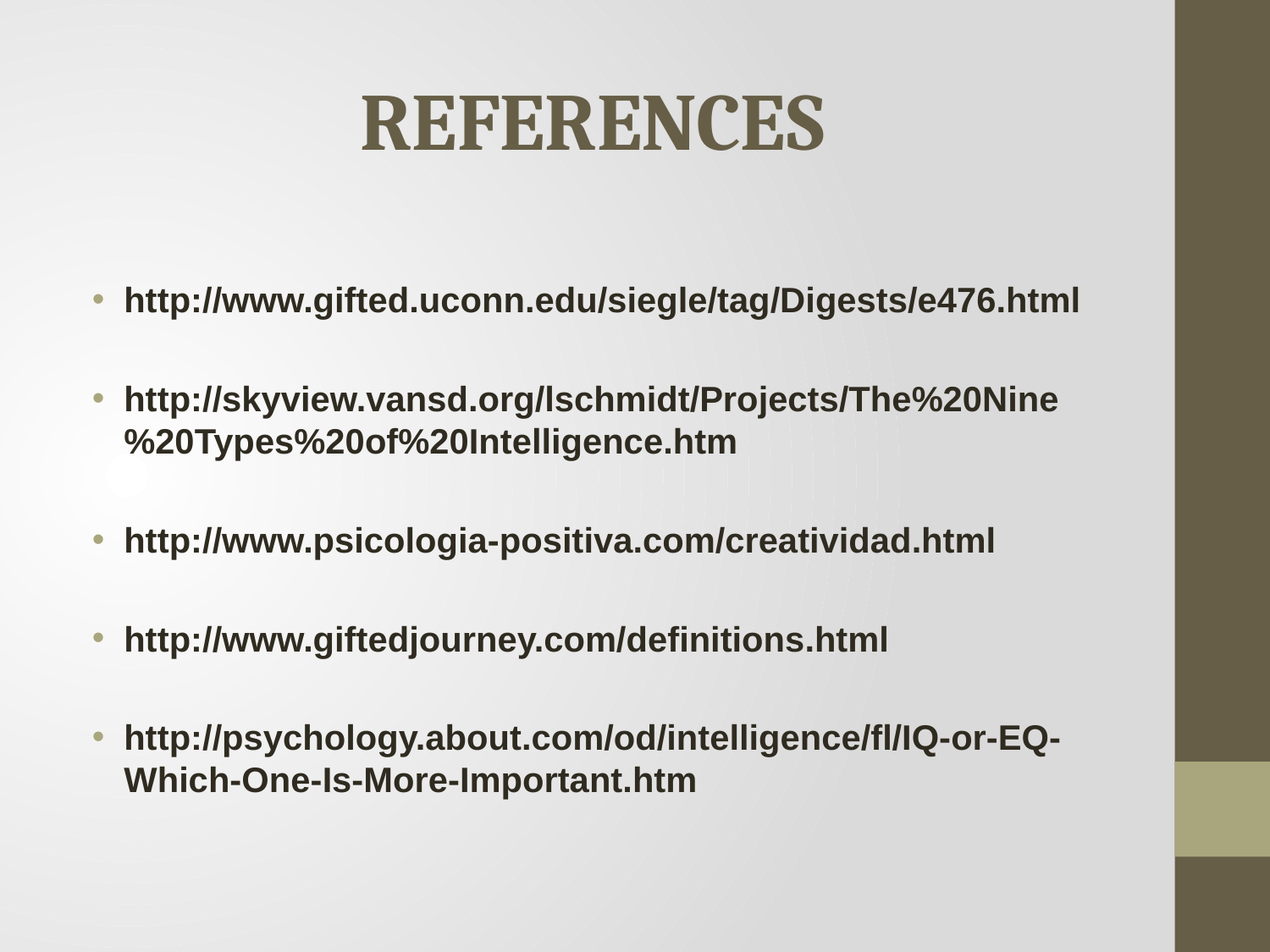

# REFERENCES

http://www.gifted.uconn.edu/siegle/tag/Digests/e476.html

http://skyview.vansd.org/lschmidt/Projects/The%20Nine%20Types%20of%20Intelligence.htm

http://www.psicologia-positiva.com/creatividad.html

http://www.giftedjourney.com/definitions.html

http://psychology.about.com/od/intelligence/fl/IQ-or-EQ-Which-One-Is-More-Important.htm